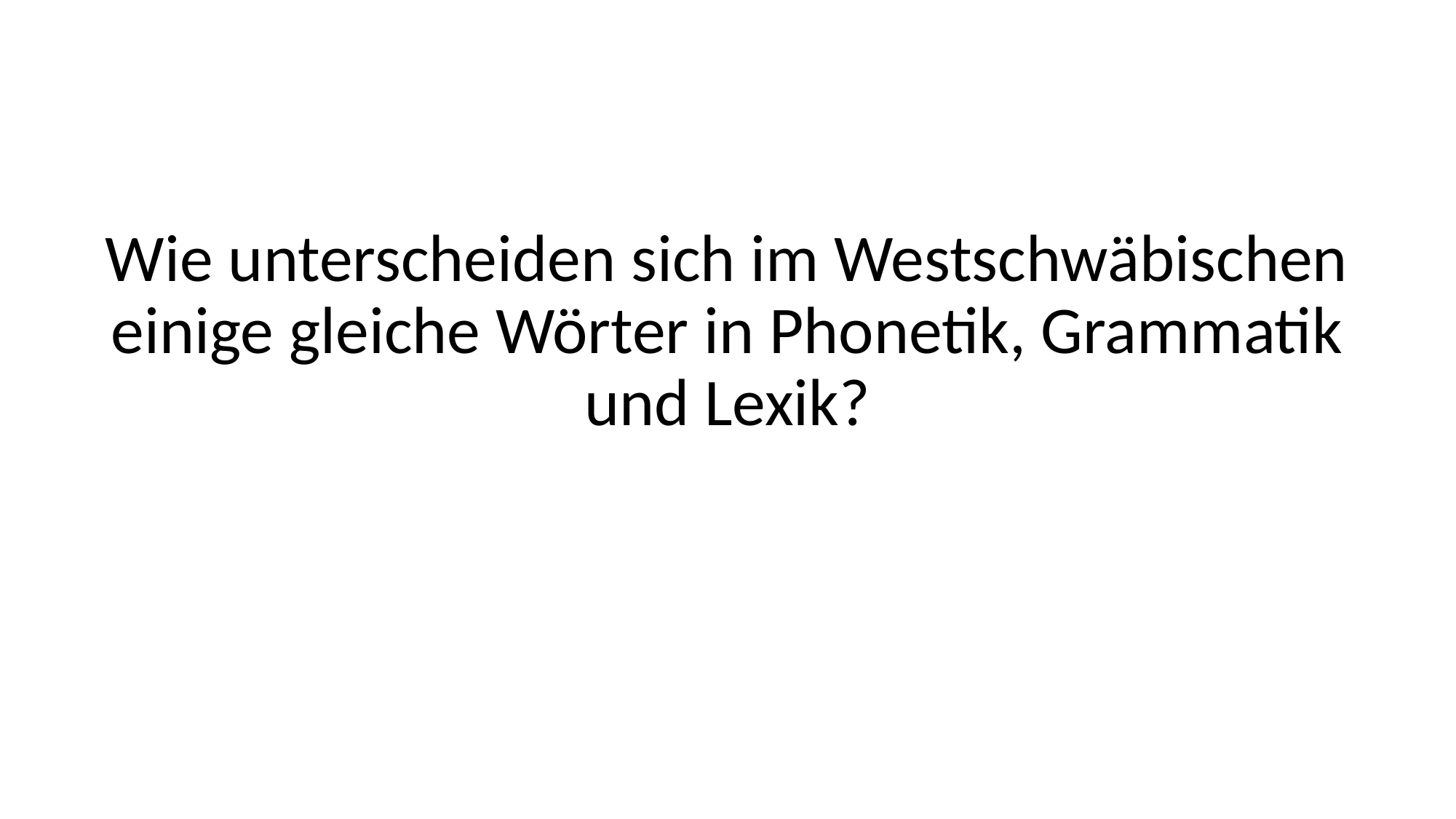

#
Wie unterscheiden sich im Westschwäbischen einige gleiche Wörter in Phonetik, Grammatik und Lexik?